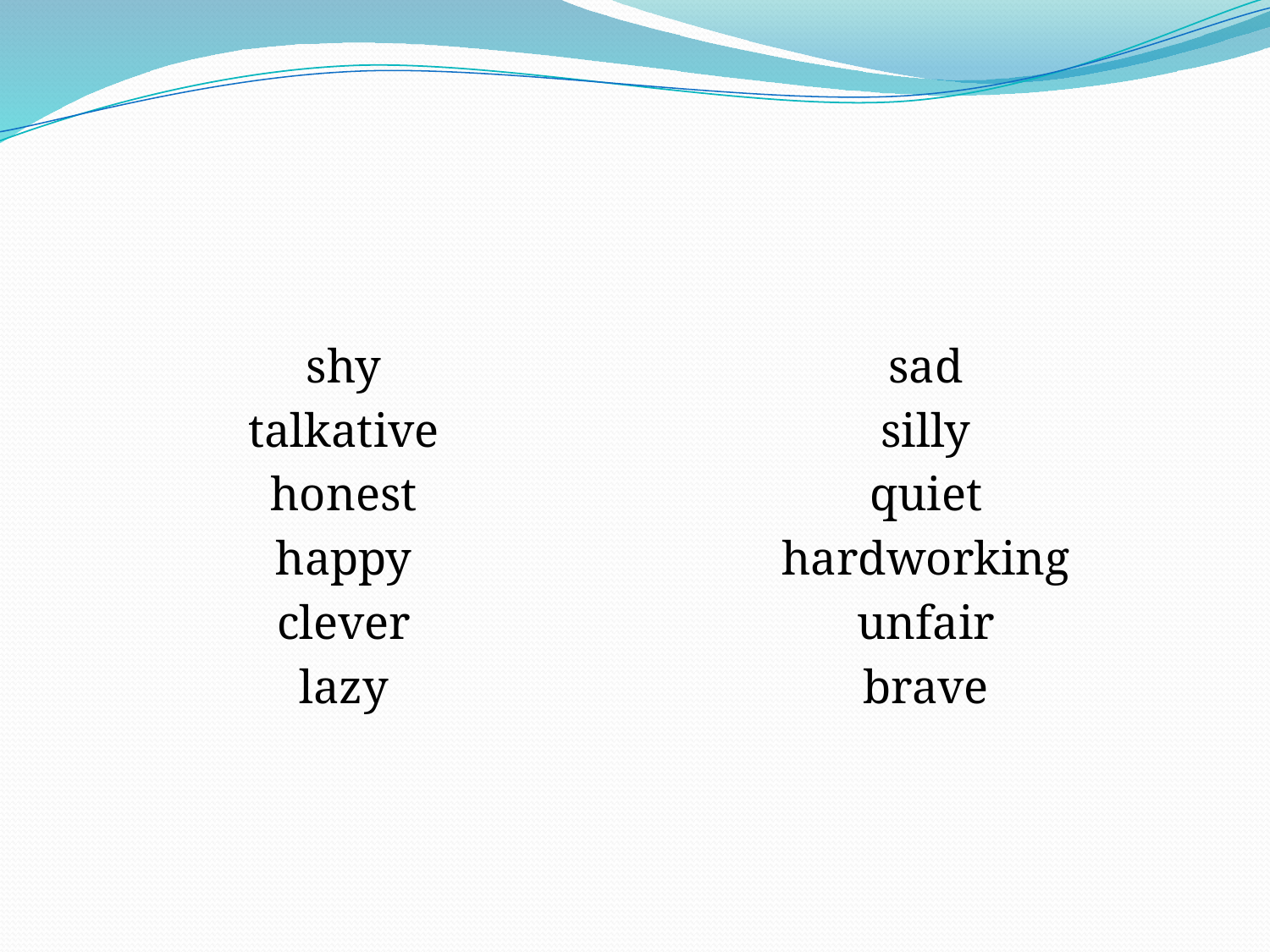

#

shy
talkative
honest
happy
clever
lazy

sad
silly
quiet
hardworking
unfair
brave